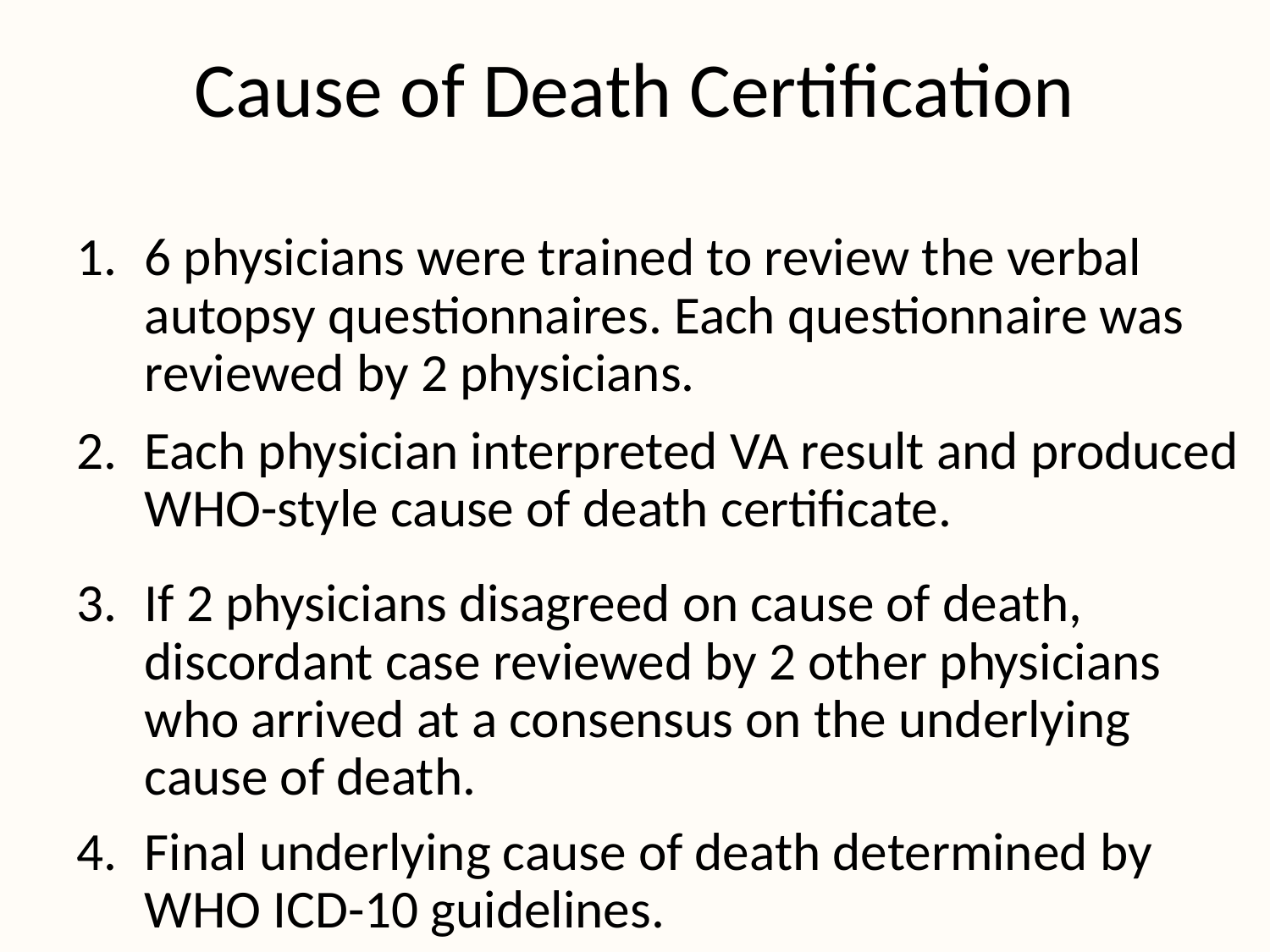

# Cause of Death Certification
6 physicians were trained to review the verbal autopsy questionnaires. Each questionnaire was reviewed by 2 physicians.
Each physician interpreted VA result and produced WHO-style cause of death certificate.
If 2 physicians disagreed on cause of death, discordant case reviewed by 2 other physicians who arrived at a consensus on the underlying cause of death.
Final underlying cause of death determined by WHO ICD-10 guidelines.